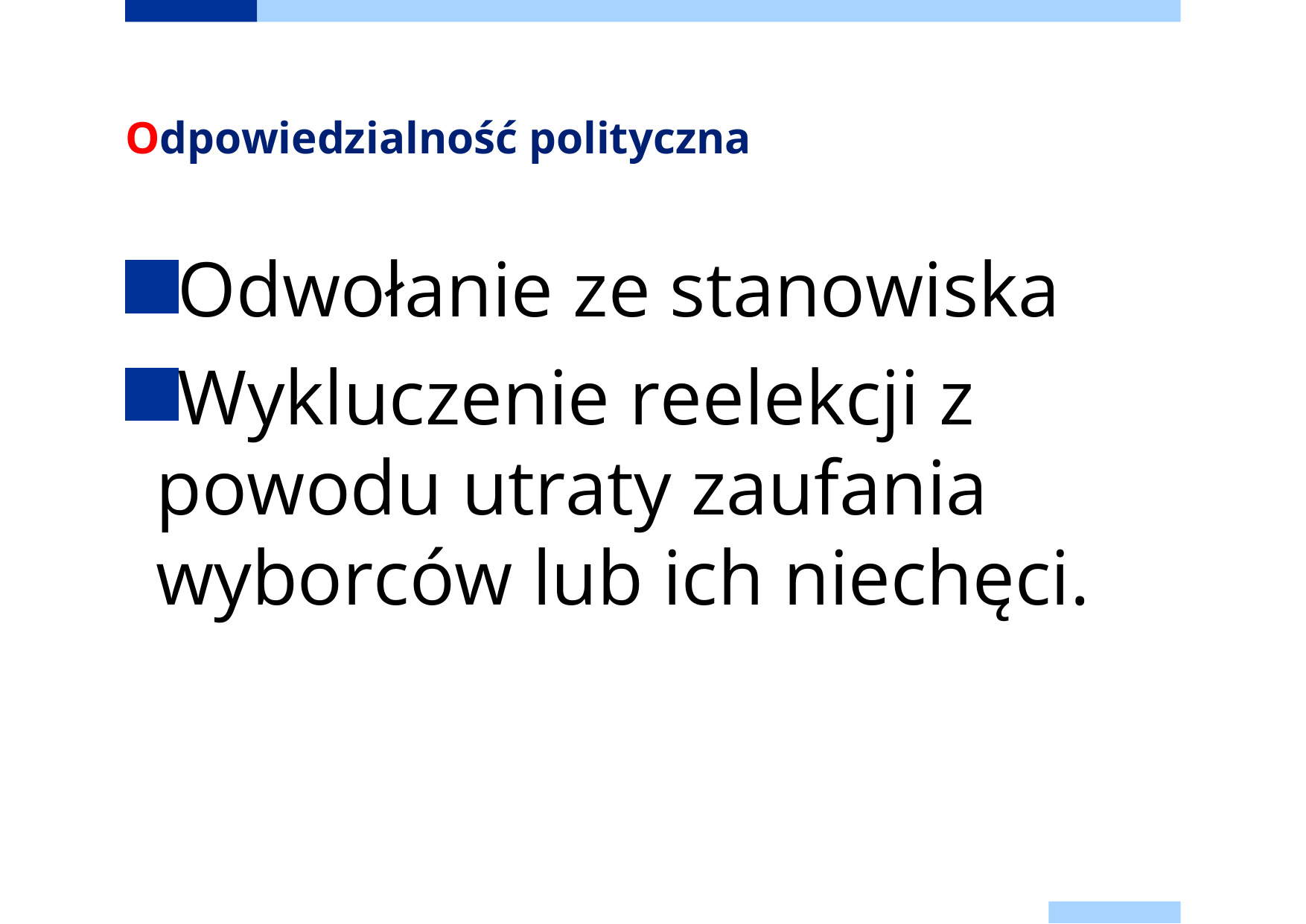

# Odpowiedzialność polityczna
Odwołanie ze stanowiska
Wykluczenie reelekcji z powodu utraty zaufania wyborców lub ich niechęci.